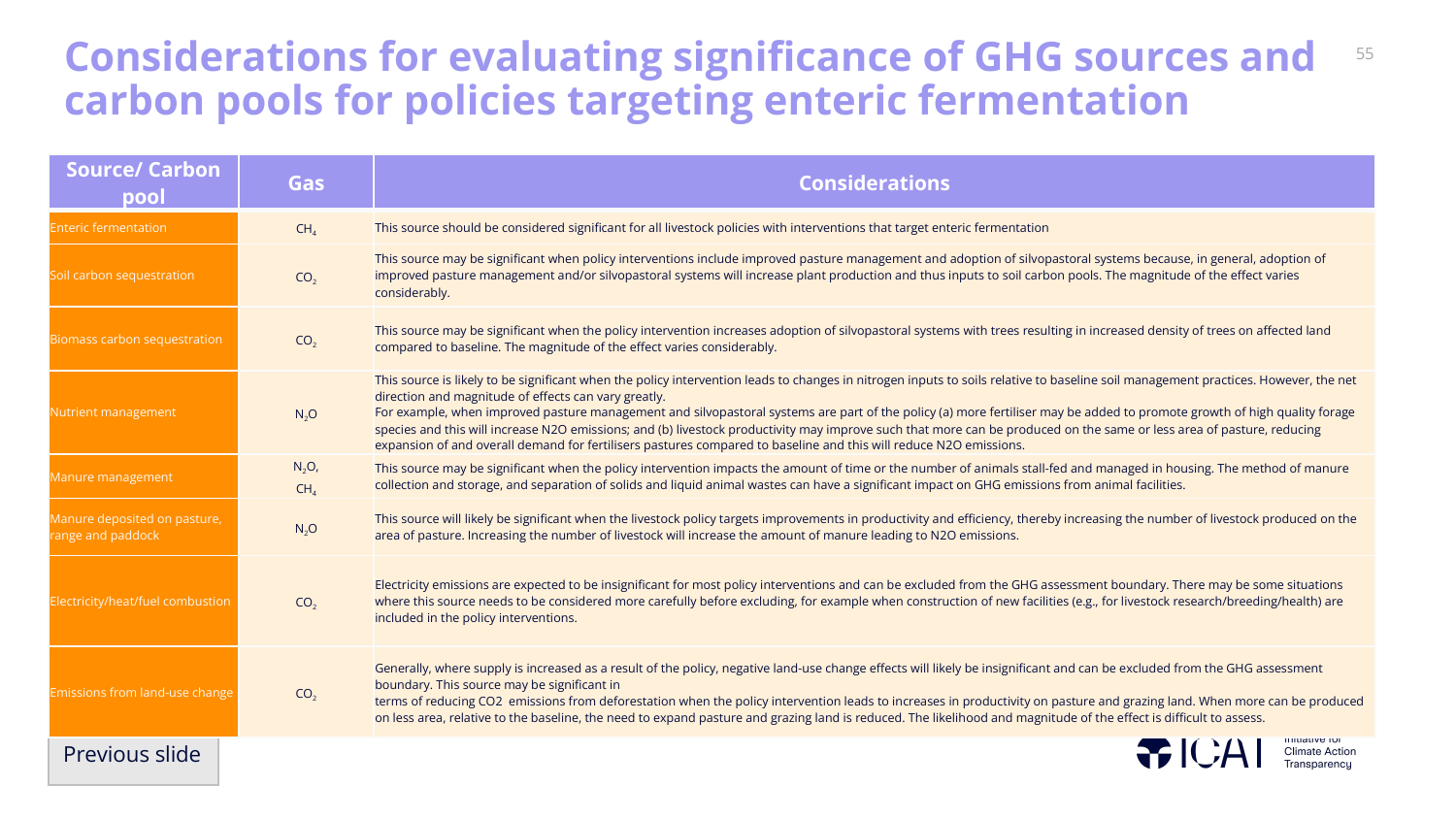

# Considerations for evaluating significance of GHG sources and carbon pools for policies targeting enteric fermentation
| Source/ Carbon pool | Gas | Considerations |
| --- | --- | --- |
| Enteric fermentation | CH4 | This source should be considered significant for all livestock policies with interventions that target enteric fermentation |
| Soil carbon sequestration | CO2 | This source may be significant when policy interventions include improved pasture management and adoption of silvopastoral systems because, in general, adoption of improved pasture management and/or silvopastoral systems will increase plant production and thus inputs to soil carbon pools. The magnitude of the effect varies considerably. |
| Biomass carbon sequestration | CO2 | This source may be significant when the policy intervention increases adoption of silvopastoral systems with trees resulting in increased density of trees on affected land compared to baseline. The magnitude of the effect varies considerably. |
| Nutrient management | N2O | This source is likely to be significant when the policy intervention leads to changes in nitrogen inputs to soils relative to baseline soil management practices. However, the net direction and magnitude of effects can vary greatly. For example, when improved pasture management and silvopastoral systems are part of the policy (a) more fertiliser may be added to promote growth of high quality forage species and this will increase N2O emissions; and (b) livestock productivity may improve such that more can be produced on the same or less area of pasture, reducing expansion of and overall demand for fertilisers pastures compared to baseline and this will reduce N2O emissions. |
| Manure management | N2O, CH4 | This source may be significant when the policy intervention impacts the amount of time or the number of animals stall-fed and managed in housing. The method of manure collection and storage, and separation of solids and liquid animal wastes can have a significant impact on GHG emissions from animal facilities. |
| Manure deposited on pasture, range and paddock | N2O | This source will likely be significant when the livestock policy targets improvements in productivity and efficiency, thereby increasing the number of livestock produced on the area of pasture. Increasing the number of livestock will increase the amount of manure leading to N2O emissions. |
| Electricity/heat/fuel combustion | CO2 | Electricity emissions are expected to be insignificant for most policy interventions and can be excluded from the GHG assessment boundary. There may be some situations where this source needs to be considered more carefully before excluding, for example when construction of new facilities (e.g., for livestock research/breeding/health) are included in the policy interventions. |
| Emissions from land-use change | CO2 | Generally, where supply is increased as a result of the policy, negative land-use change effects will likely be insignificant and can be excluded from the GHG assessment boundary. This source may be significant in terms of reducing CO2 emissions from deforestation when the policy intervention leads to increases in productivity on pasture and grazing land. When more can be produced on less area, relative to the baseline, the need to expand pasture and grazing land is reduced. The likelihood and magnitude of the effect is difficult to assess. |
Previous slide